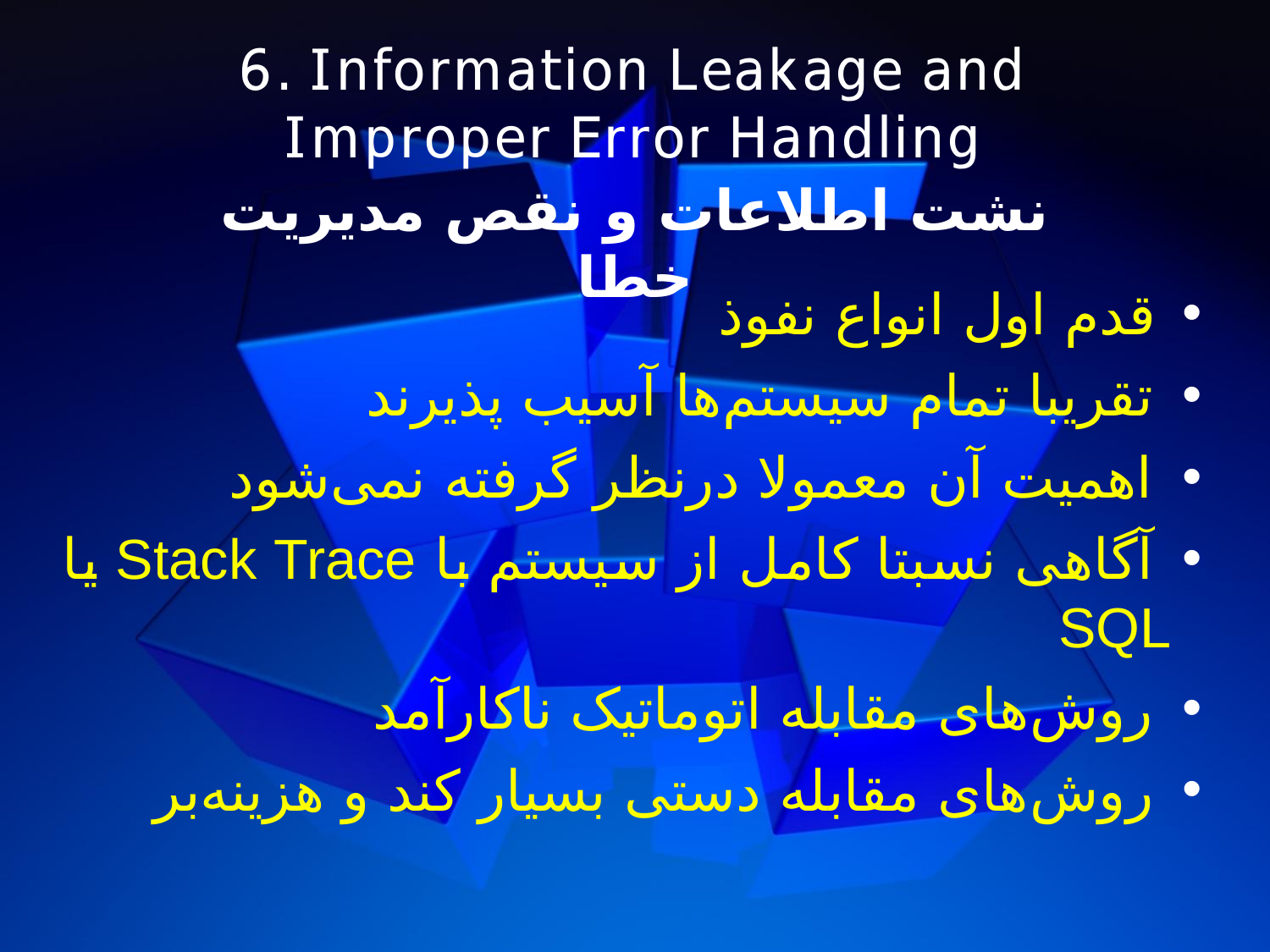

6. Information Leakage and Improper Error Handling
نشت اطلاعات و نقص مدیریت خطا
 قدم اول انواع نفوذ
 تقریبا تمام سیستم‌ها آسیب پذیرند
 اهمیت آن معمولا درنظر گرفته نمی‌شود
 آگاهی نسبتا کامل از سیستم با Stack Trace یا SQL
 روش‌های مقابله اتوماتیک ناکارآمد
 روش‌های مقابله دستی بسیار کند و هزینه‌بر